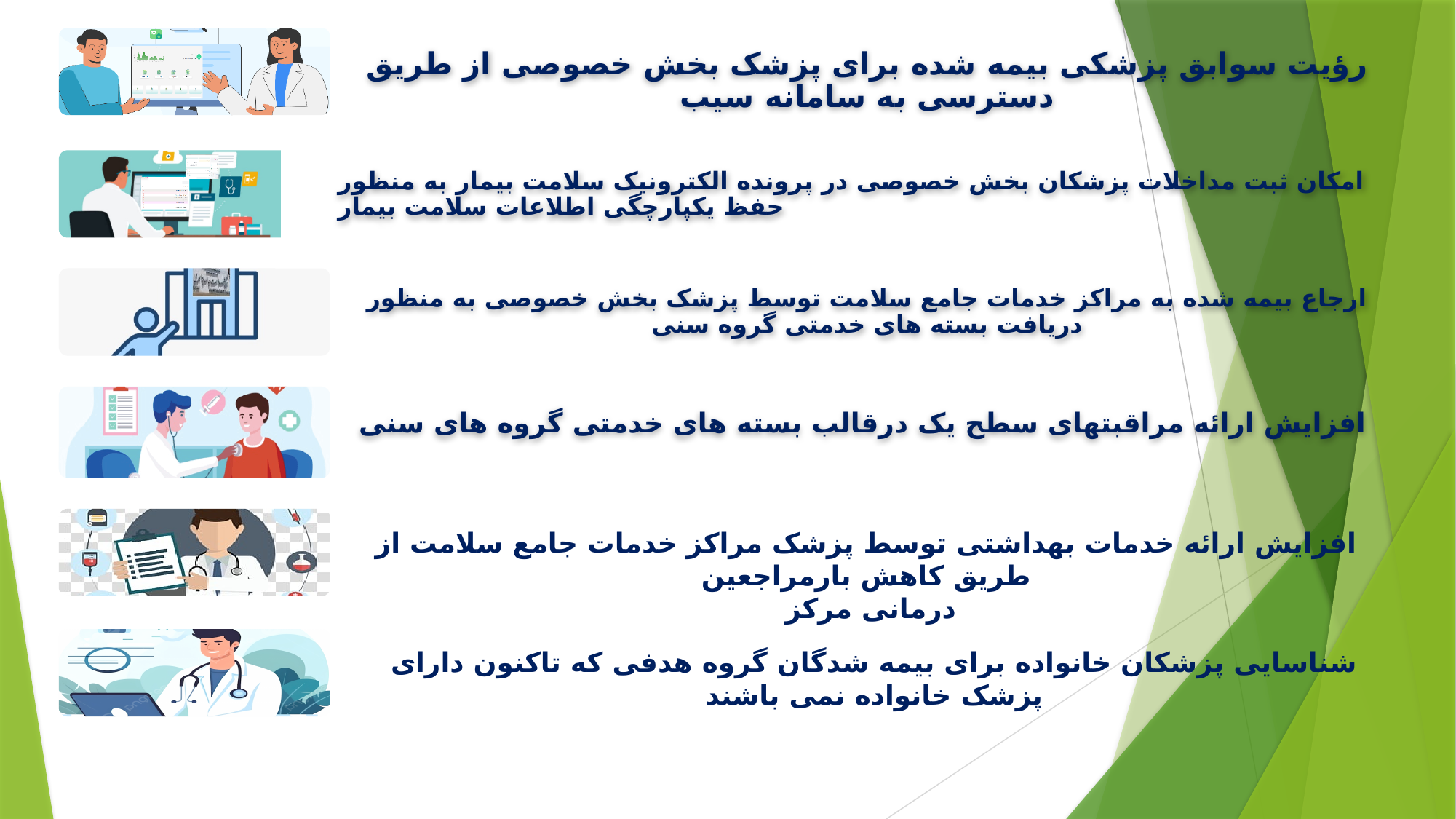

رؤیت سوابق پزشکی بیمه شده برای پزشک بخش خصوصی از طریق دسترسی به سامانه سیب

امکان ثبت مداخلات پزشکان بخش خصوصی در پرونده الکترونیک سلامت بیمار به منظور حفظ یکپارچگی اطلاعات سلامت بیمار

ارجاع بیمه شده به مراکز خدمات جامع سلامت توسط پزشک بخش خصوصی به منظور دریافت بسته های خدمتی گروه سنی
افزایش ارائه مراقبتهای سطح یک درقالب بسته های خدمتی گروه های سنی

افزایش ارائه خدمات بهداشتی توسط پزشک مراکز خدمات جامع سلامت از طریق کاهش بارمراجعین
 درمانی مرکز
شناسایی پزشکان خانواده برای بیمه شدگان گروه هدفی که تاکنون دارای پزشک خانواده نمی باشند